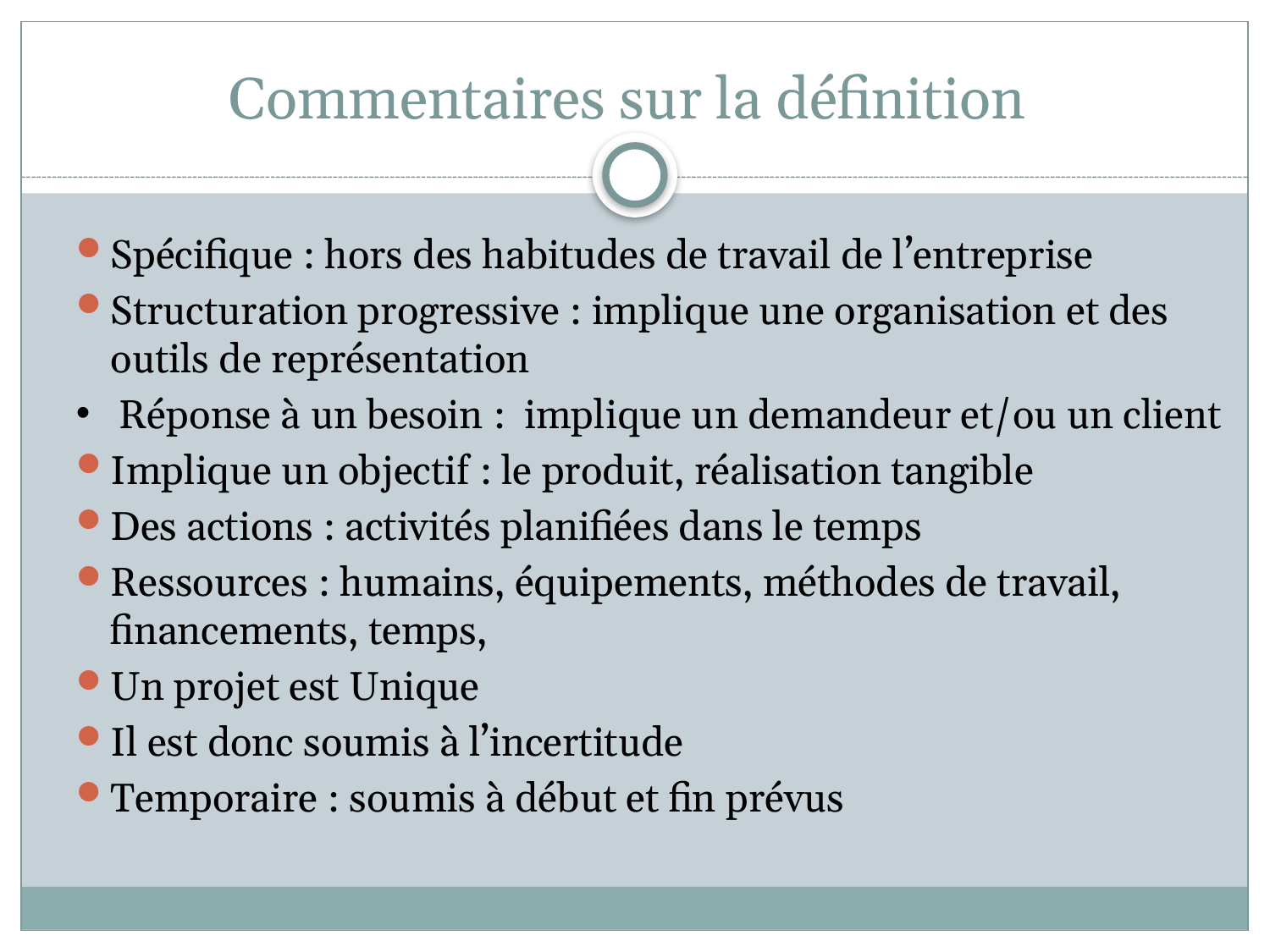

# Commentaires sur la définition
Spécifique : hors des habitudes de travail de l’entreprise
Structuration progressive : implique une organisation et des outils de représentation
Réponse à un besoin :  implique un demandeur et/ou un client
Implique un objectif : le produit, réalisation tangible
Des actions : activités planifiées dans le temps
Ressources : humains, équipements, méthodes de travail,  financements, temps,
Un projet est Unique
Il est donc soumis à l’incertitude
Temporaire : soumis à début et fin prévus